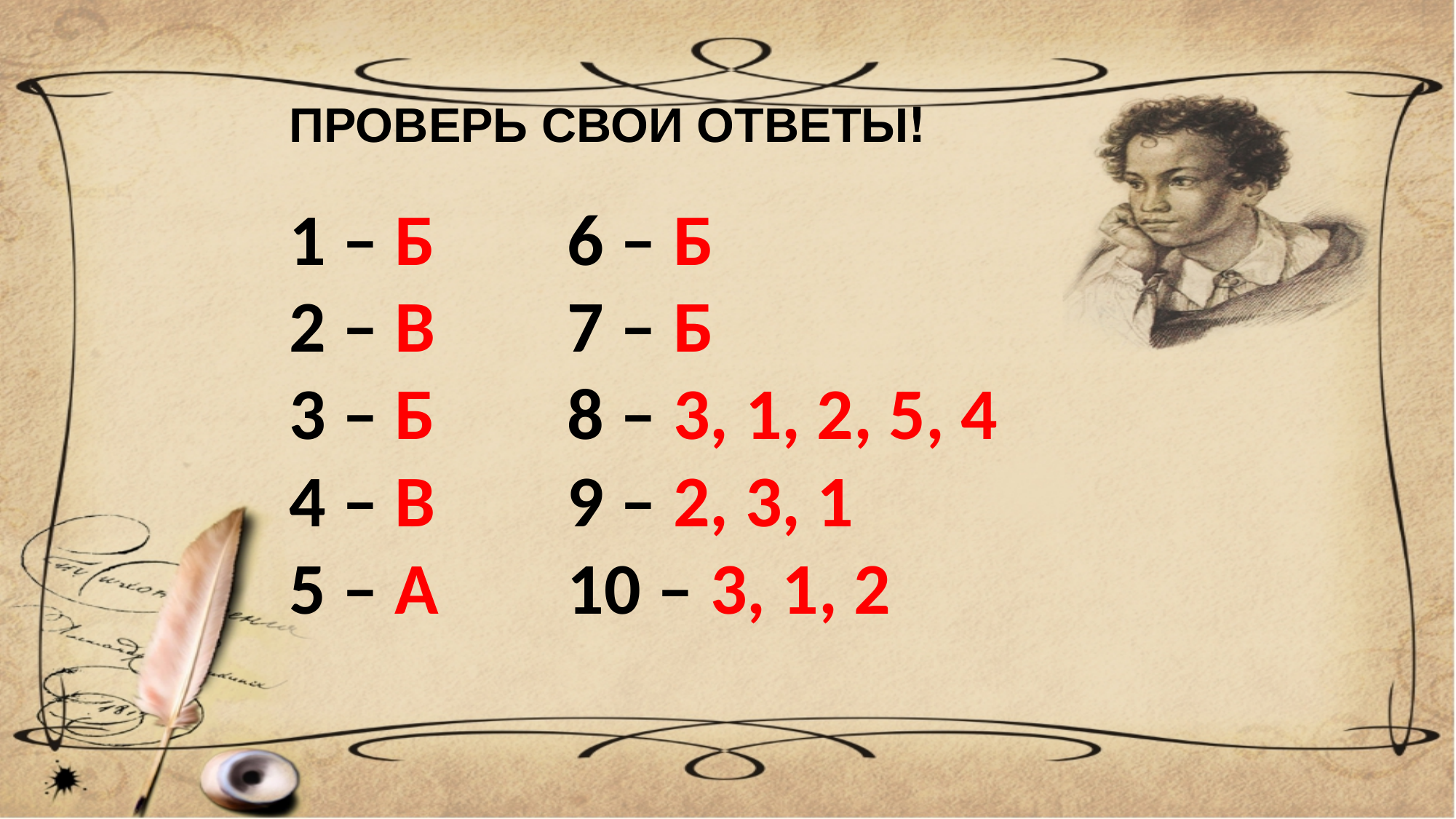

ПРОВЕРЬ СВОИ ОТВЕТЫ!
1 – Б
2 – В
3 – Б
4 – В
5 – А

6 – Б
7 – Б
8 – 3, 1, 2, 5, 4
9 – 2, 3, 1
10 – 3, 1, 2